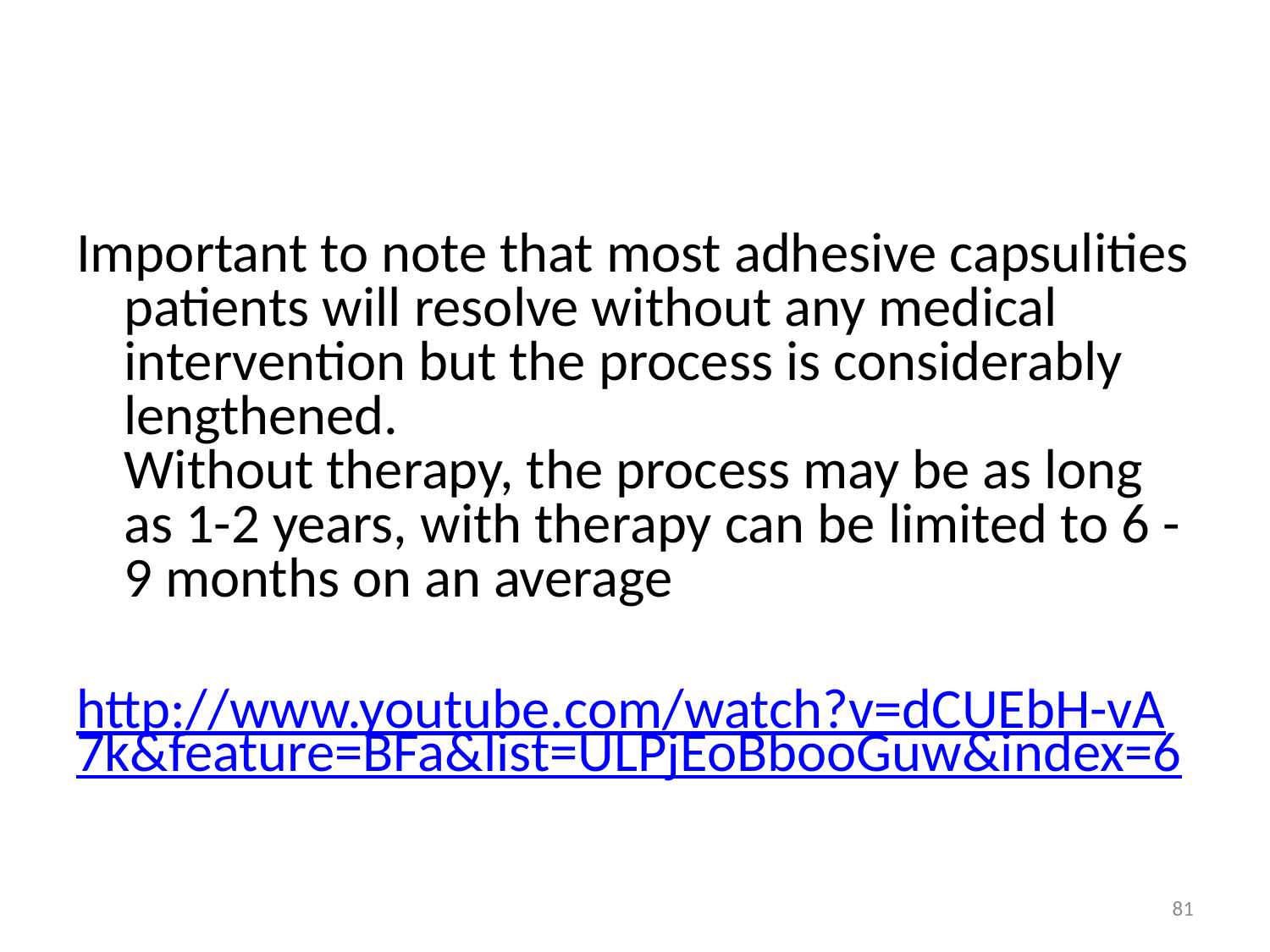

#
Important to note that most adhesive capsulities patients will resolve without any medical intervention but the process is considerably lengthened.
Without therapy, the process may be as long as 1-2 years, with therapy can be limited to 6 -9 months on an average

http://www.youtube.com/watch?v=dCUEbH-vA7k&feature=BFa&list=ULPjEoBbooGuw&index=6

81